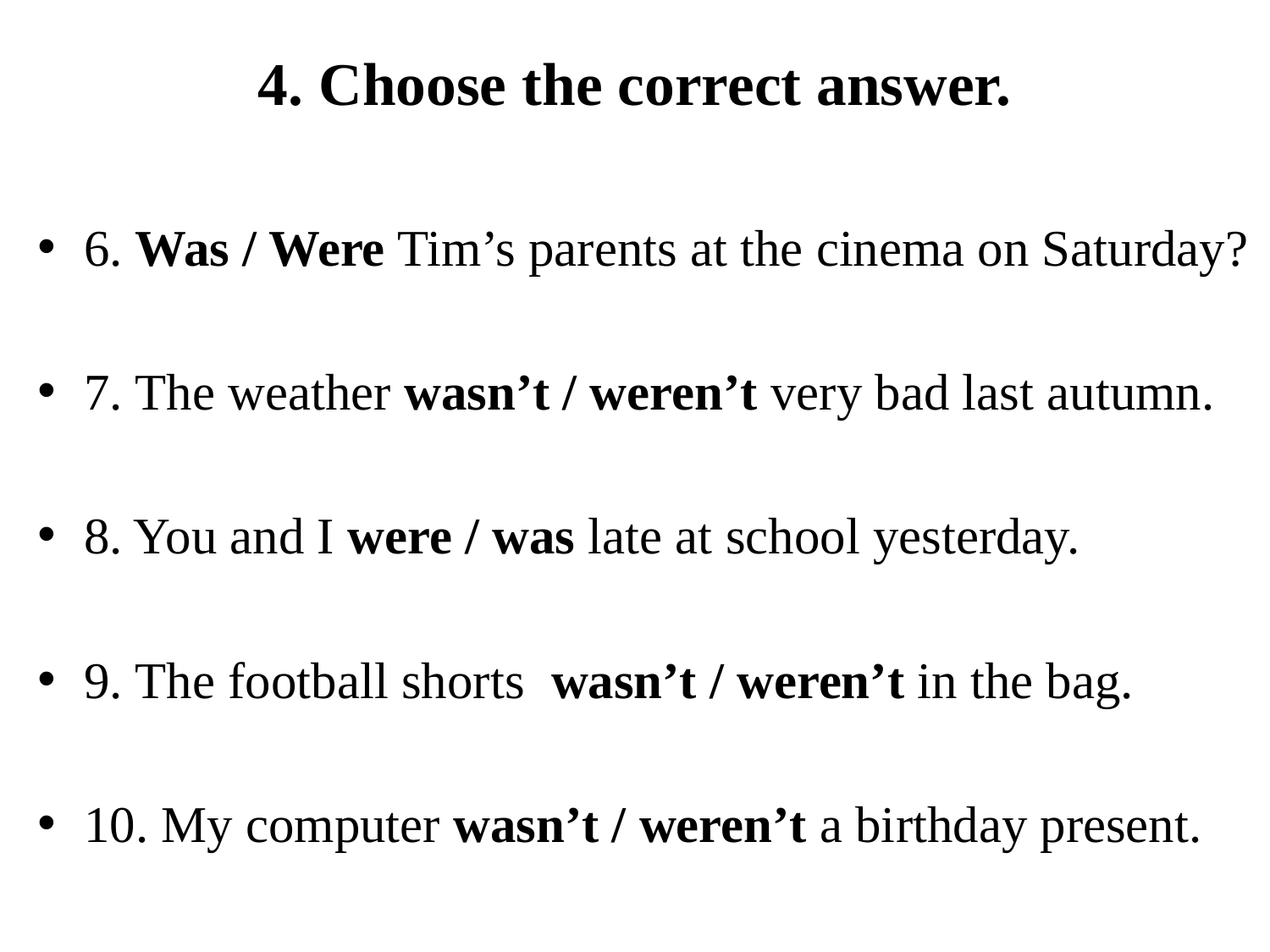

# 4. Choose the correct answer.

6. Was / Were Tim’s parents at the cinema on Saturday?

7. The weather wasn’t / weren’t very bad last autumn.

8. You and I were / was late at school yesterday.

9. The football shorts  wasn’t / weren’t in the bag.

10. My computer wasn’t / weren’t a birthday present.